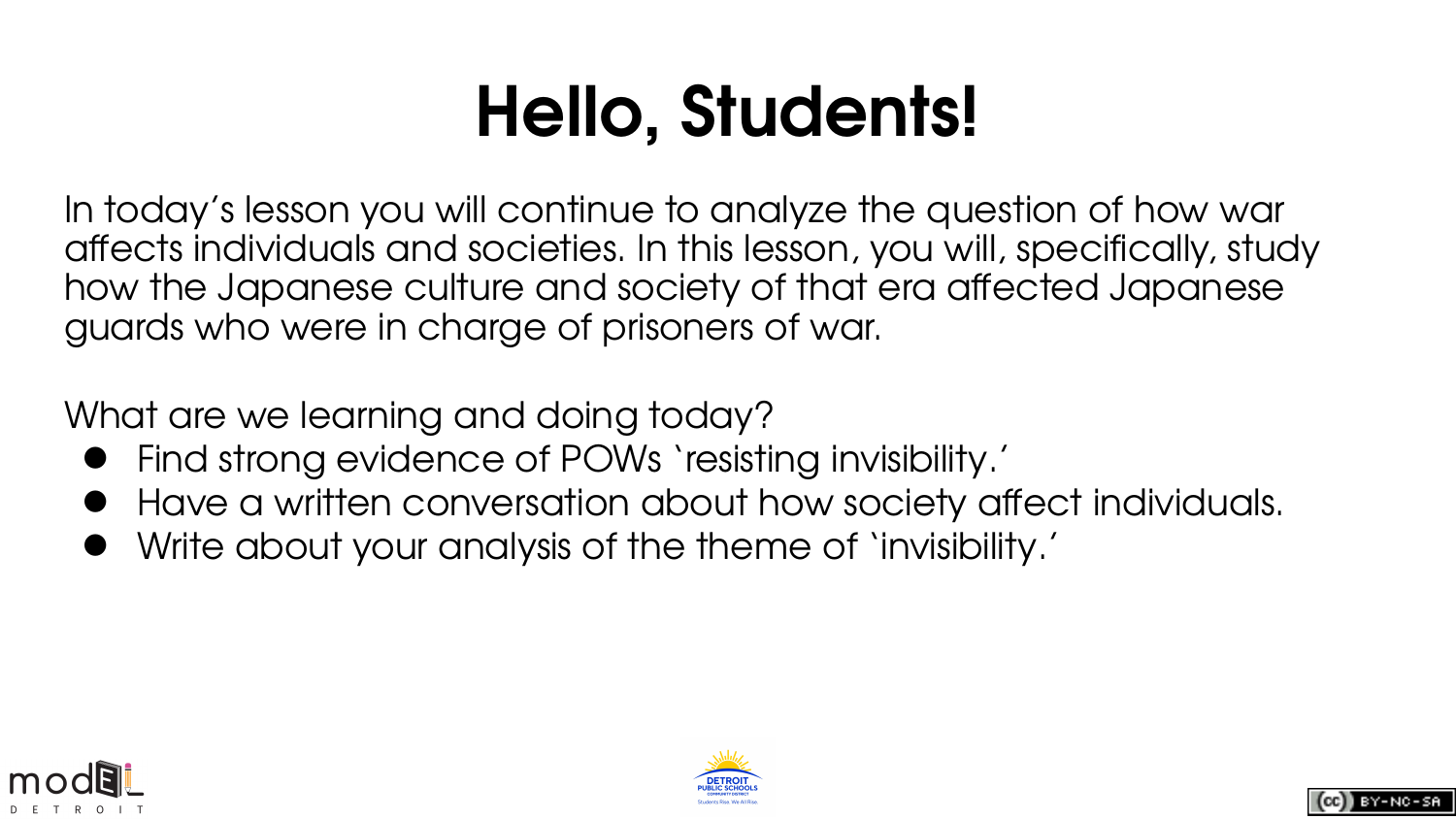

Hello, Students!
In today’s lesson you will continue to analyze the question of how war affects individuals and societies. In this lesson, you will, specifically, study how the Japanese culture and society of that era affected Japanese guards who were in charge of prisoners of war.

What are we learning and doing today?
Find strong evidence of POWs ‘resisting invisibility.’
Have a written conversation about how society affect individuals.
Write about your analysis of the theme of ‘invisibility.’